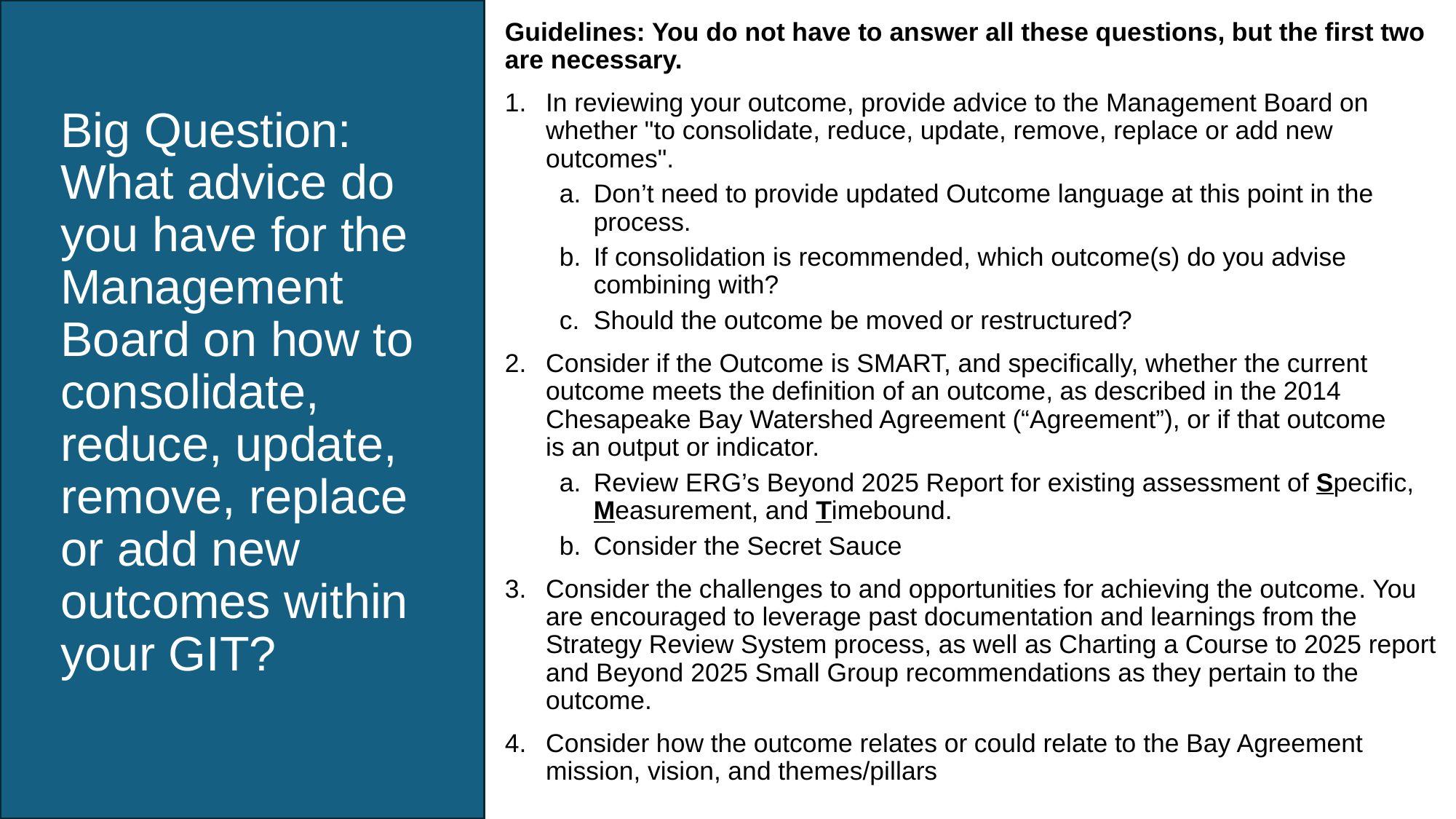

Guidelines:​ You do not have to answer all these questions, but the first two are necessary.
In reviewing your outcome, provide advice to the Management Board on whether "to consolidate, reduce, update, remove, replace or add new outcomes". ​
Don’t need to provide updated Outcome language at this point in the process.​
If consolidation is recommended, which outcome(s) do you advise combining with?​
Should the outcome be moved or restructured?
Consider if the Outcome is SMART, and specifically, whether the current outcome meets the definition of an outcome, as described in the 2014 Chesapeake Bay Watershed Agreement (“Agreement”), or if that outcome is an output or indicator.​
Review ERG’s Beyond 2025 Report for existing assessment of Specific, Measurement, and Timebound.
Consider the Secret Sauce
Consider the challenges to and opportunities for achieving the outcome. You are encouraged to leverage past documentation and learnings from the Strategy Review System process, as well as Charting a Course to 2025 report and Beyond 2025 Small Group recommendations as they pertain to the outcome.​
Consider how the outcome relates or could relate to the Bay Agreement mission, vision, and themes/pillars
# Big Question: What advice do you have for the Management  Board on how to consolidate, reduce, update, remove, replace or add new outcomes within your GIT?​